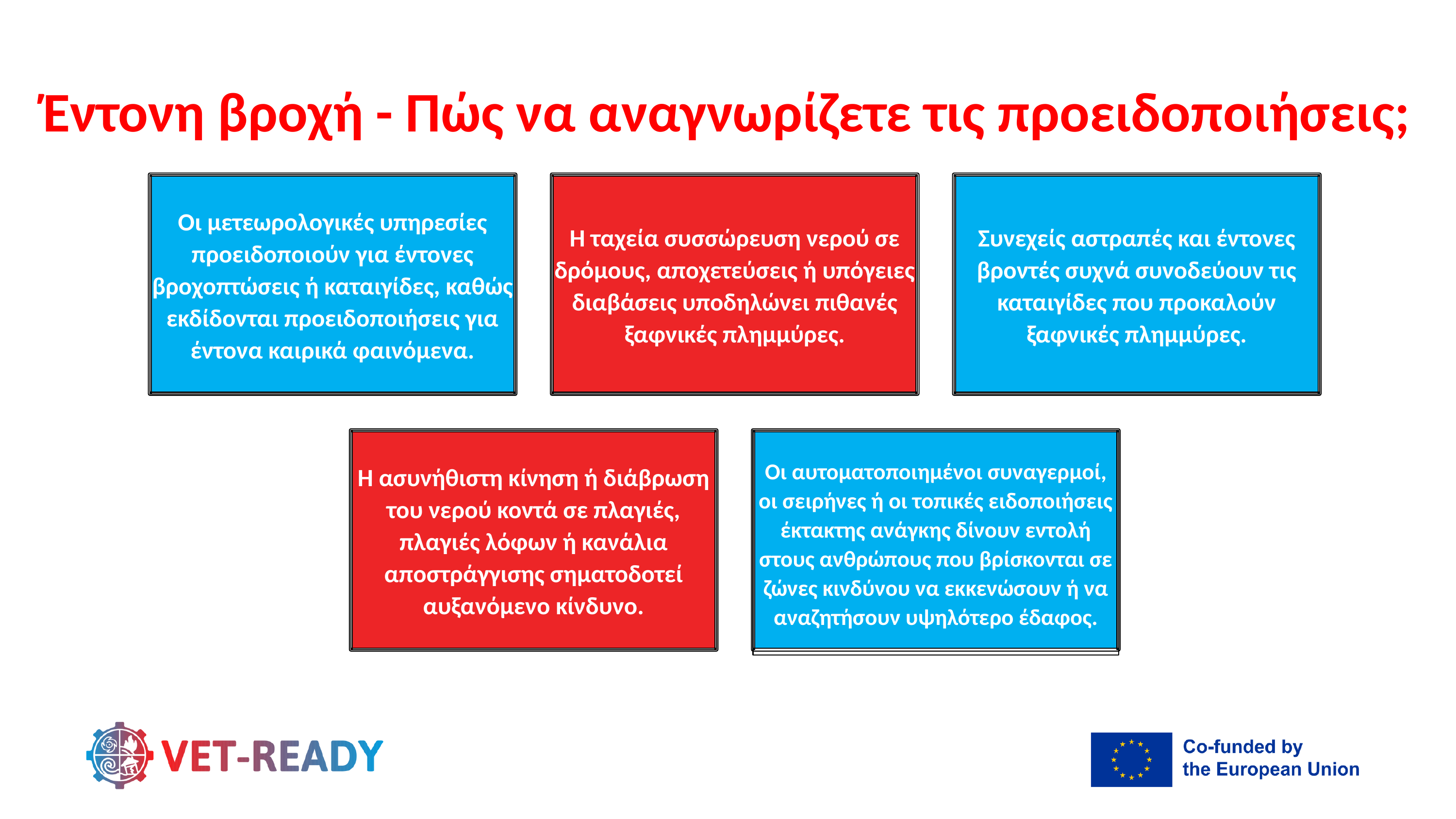

Έντονη βροχή - Πώς να αναγνωρίζετε τις προειδοποιήσεις;

Οι μετεωρολογικές υπηρεσίες προειδοποιούν για έντονες βροχοπτώσεις ή καταιγίδες, καθώς εκδίδονται προειδοποιήσεις για έντονα καιρικά φαινόμενα.

Η ταχεία συσσώρευση νερού σε δρόμους, αποχετεύσεις ή υπόγειες διαβάσεις υποδηλώνει πιθανές ξαφνικές πλημμύρες.

Συνεχείς αστραπές και έντονες βροντές συχνά συνοδεύουν τις καταιγίδες που προκαλούν ξαφνικές πλημμύρες.

Η ασυνήθιστη κίνηση ή διάβρωση του νερού κοντά σε πλαγιές, πλαγιές λόφων ή κανάλια αποστράγγισης σηματοδοτεί αυξανόμενο κίνδυνο.

Οι αυτοματοποιημένοι συναγερμοί, οι σειρήνες ή οι τοπικές ειδοποιήσεις έκτακτης ανάγκης δίνουν εντολή στους ανθρώπους που βρίσκονται σε ζώνες κινδύνου να εκκενώσουν ή να αναζητήσουν υψηλότερο έδαφος.